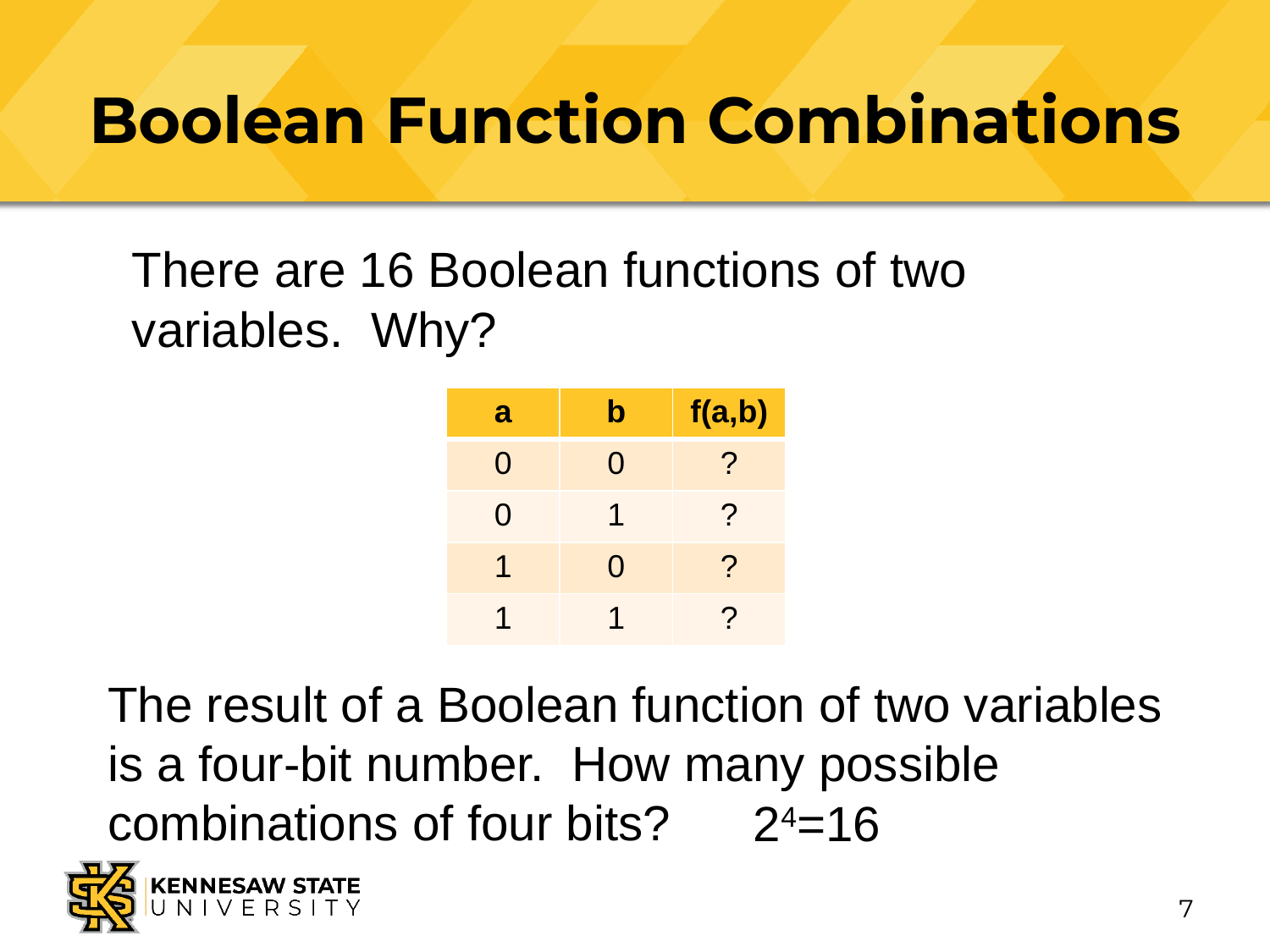

# Boolean Function Combinations
There are 16 Boolean functions of two variables.  Why?
| a | b | f(a,b) |
| --- | --- | --- |
| 0 | 0 | ? |
| 0 | 1 | ? |
| 1 | 0 | ? |
| 1 | 1 | ? |
The result of a Boolean function of two variables is a four-bit number.  How many possible combinations of four bits?
24=16
7